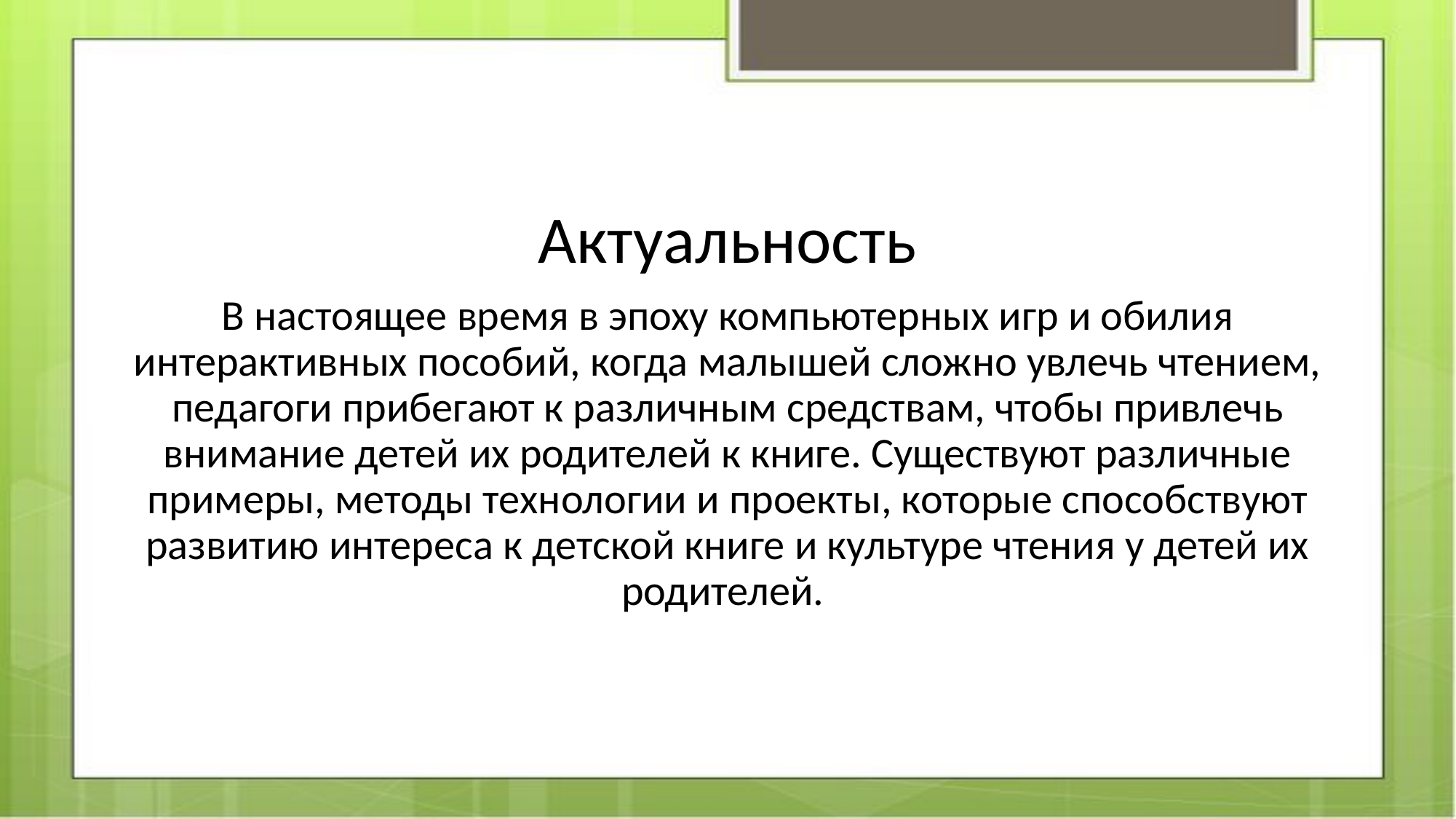

# Актуальность
В настоящее время в эпоху компьютерных игр и обилия интерактивных пособий, когда малышей сложно увлечь чтением, педагоги прибегают к различным средствам, чтобы привлечь внимание детей их родителей к книге. Существуют различные примеры, методы технологии и проекты, которые способствуют развитию интереса к детской книге и культуре чтения у детей их родителей.